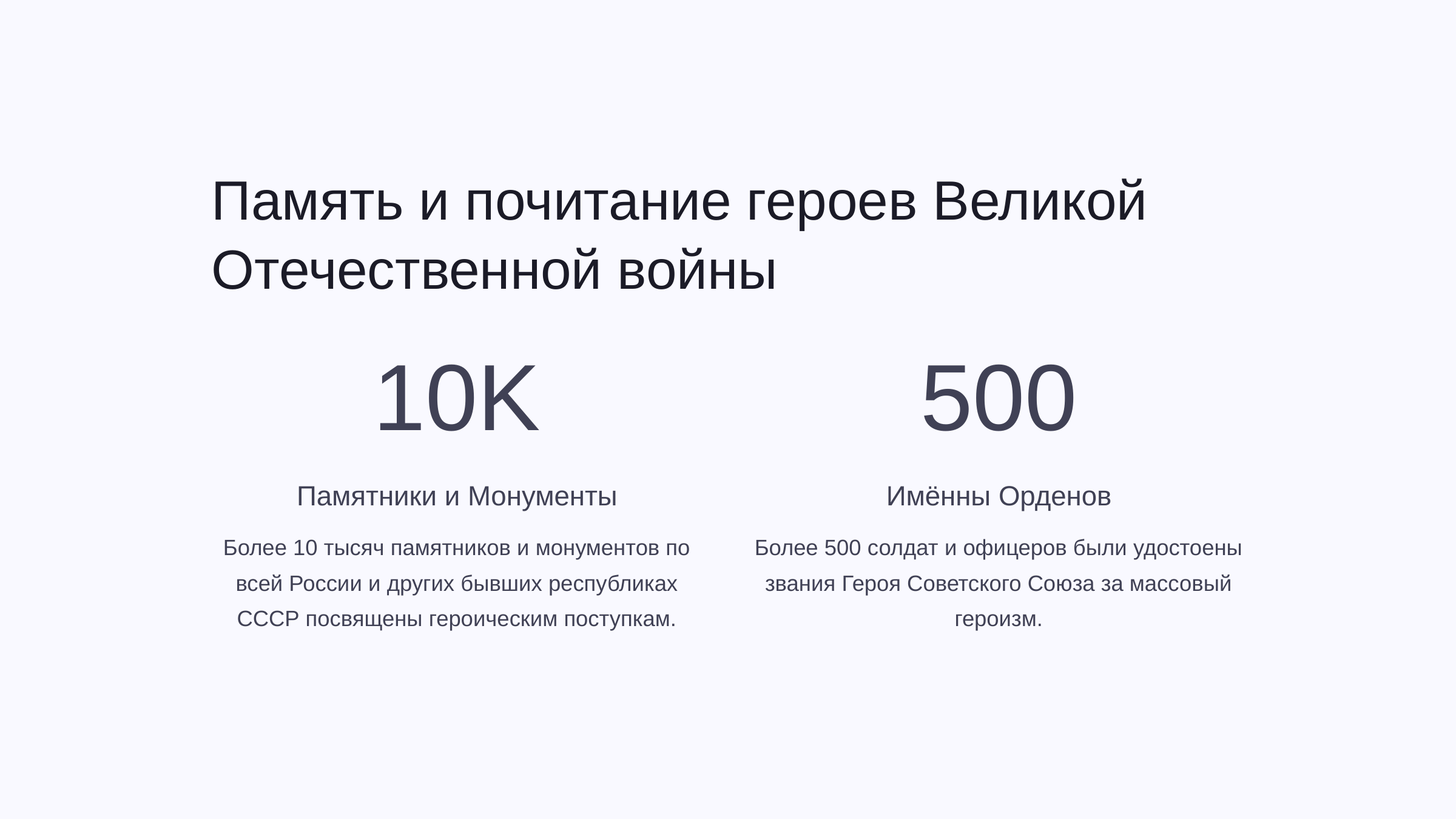

Память и почитание героев Великой Отечественной войны
10K
500
Памятники и Монументы
Имённы Орденов
Более 10 тысяч памятников и монументов по всей России и других бывших республиках СССР посвящены героическим поступкам.
Более 500 солдат и офицеров были удостоены звания Героя Советского Союза за массовый героизм.